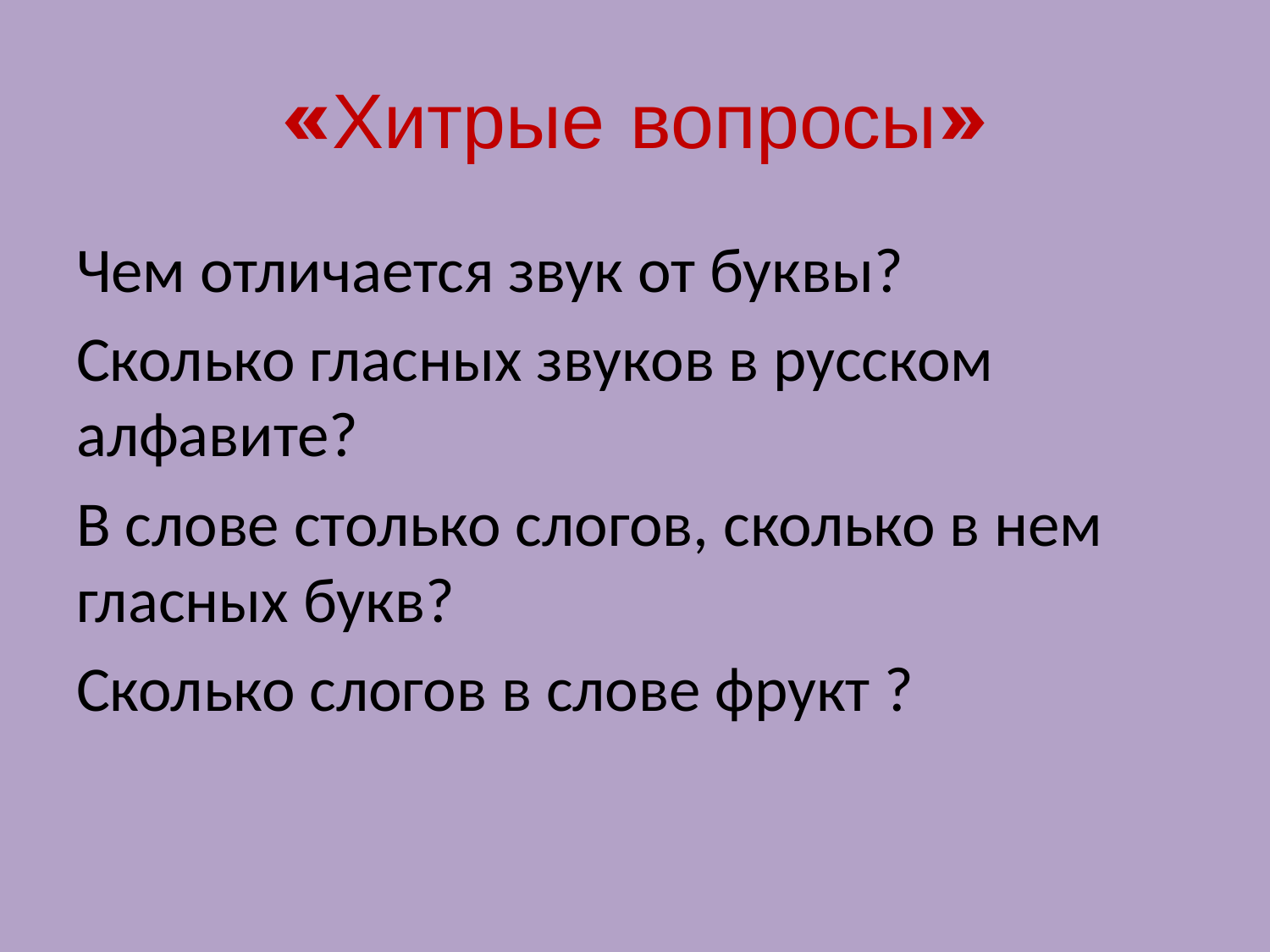

# «Хитрые вопросы»
Чем отличается звук от буквы?
Сколько гласных звуков в русском алфавите?
В слове столько слогов, сколько в нем гласных букв?
Сколько слогов в слове фрукт ?